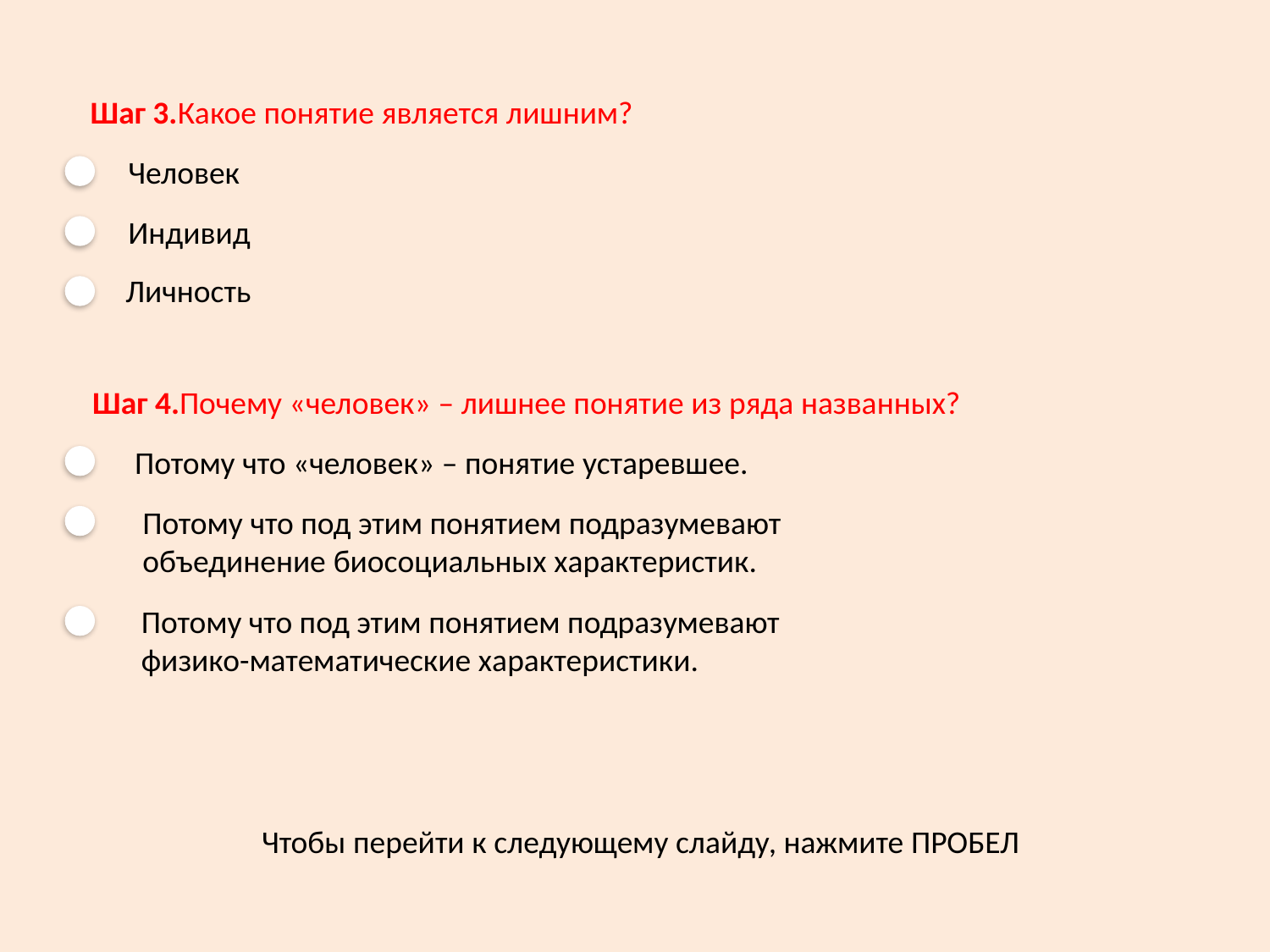

Шаг 3.Какое понятие является лишним?
Человек

Индивид

Личность

Шаг 4.Почему «человек» – лишнее понятие из ряда названных?
Потому что «человек» – понятие устаревшее.

Потому что под этим понятием подразумевают
объединение биосоциальных характеристик.

Потому что под этим понятием подразумевают
физико-математические характеристики.

Чтобы перейти к следующему слайду, нажмите ПРОБЕЛ